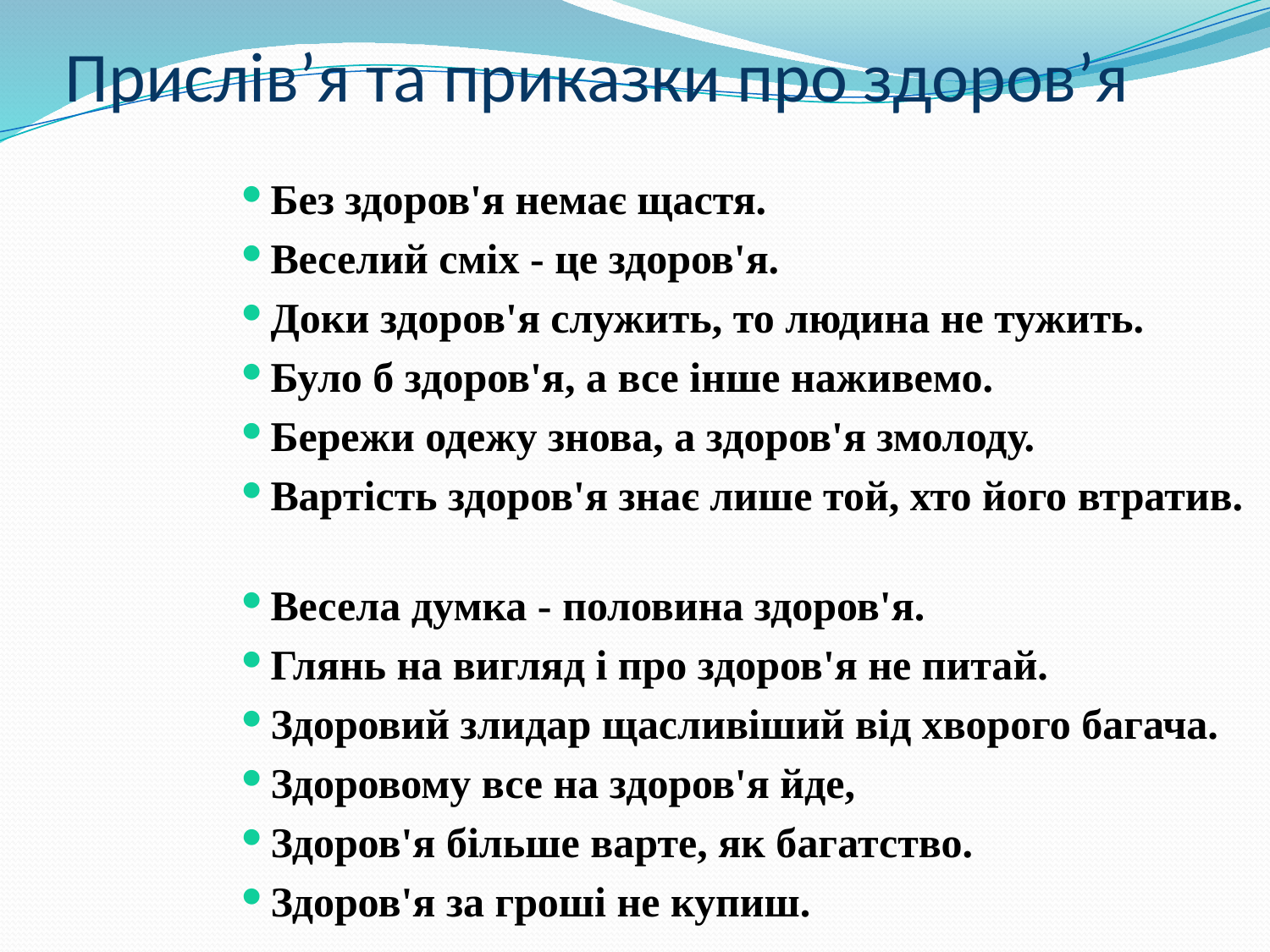

Прислів’я та приказки про здоров’я
Без здоров'я немає щастя.
Веселий сміх - це здоров'я.
Доки здоров'я служить, то людина не тужить.
Було б здоров'я, а все інше наживемо.
Бережи одежу знова, а здоров'я змолоду.
Вартість здоров'я знає лише той, хто його втратив.
Весела думка - половина здоров'я.
Глянь на вигляд і про здоров'я не питай.
Здоровий злидар щасливіший від хворого багача.
Здоровому все на здоров'я йде,
Здоров'я більше варте, як багатство.
Здоров'я за гроші не купиш.